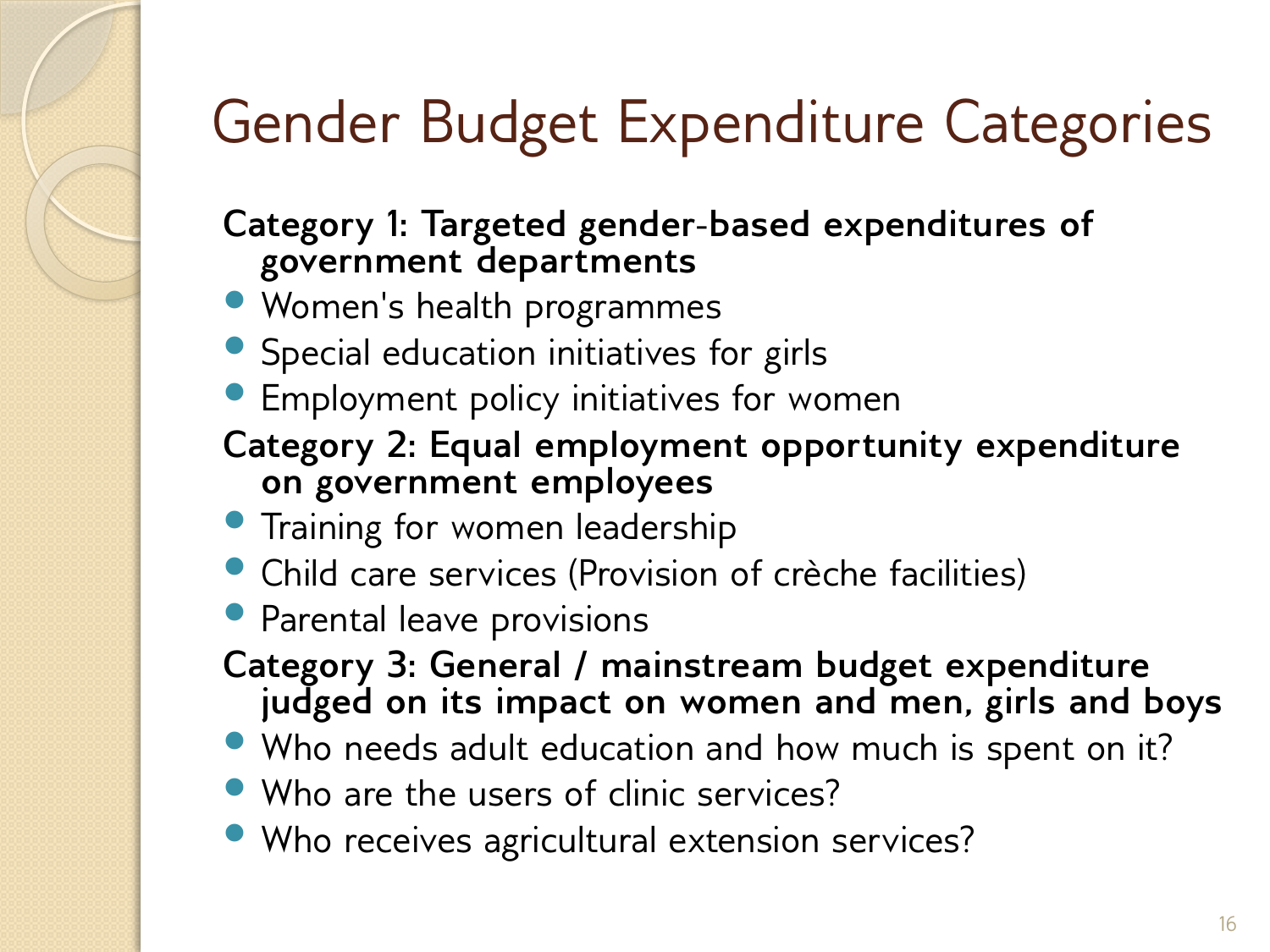

# Gender Budget Expenditure Categories
Category 1: Targeted gender-based expenditures of government departments
Women's health programmes
Special education initiatives for girls
Employment policy initiatives for women
Category 2: Equal employment opportunity expenditure on government employees
Training for women leadership
Child care services (Provision of crèche facilities)
Parental leave provisions
Category 3: General / mainstream budget expenditure judged on its impact on women and men, girls and boys
Who needs adult education and how much is spent on it?
Who are the users of clinic services?
Who receives agricultural extension services?

16